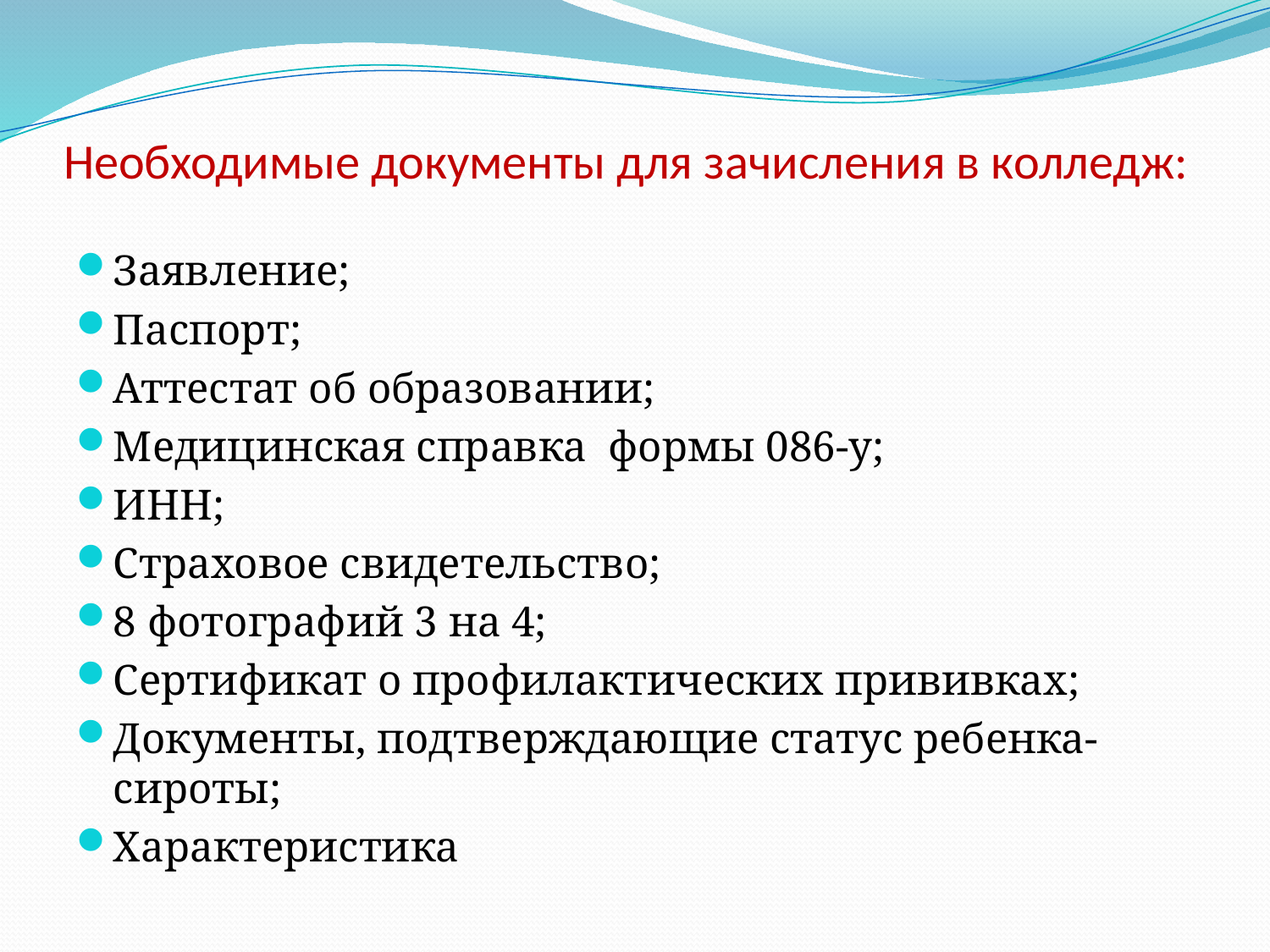

# Необходимые документы для зачисления в колледж:
Заявление;
Паспорт;
Аттестат об образовании;
Медицинская справка  формы 086-у;
ИНН;
Страховое свидетельство;
8 фотографий 3 на 4;
Сертификат о профилактических прививках;
Документы, подтверждающие статус ребенка-сироты;
Характеристика